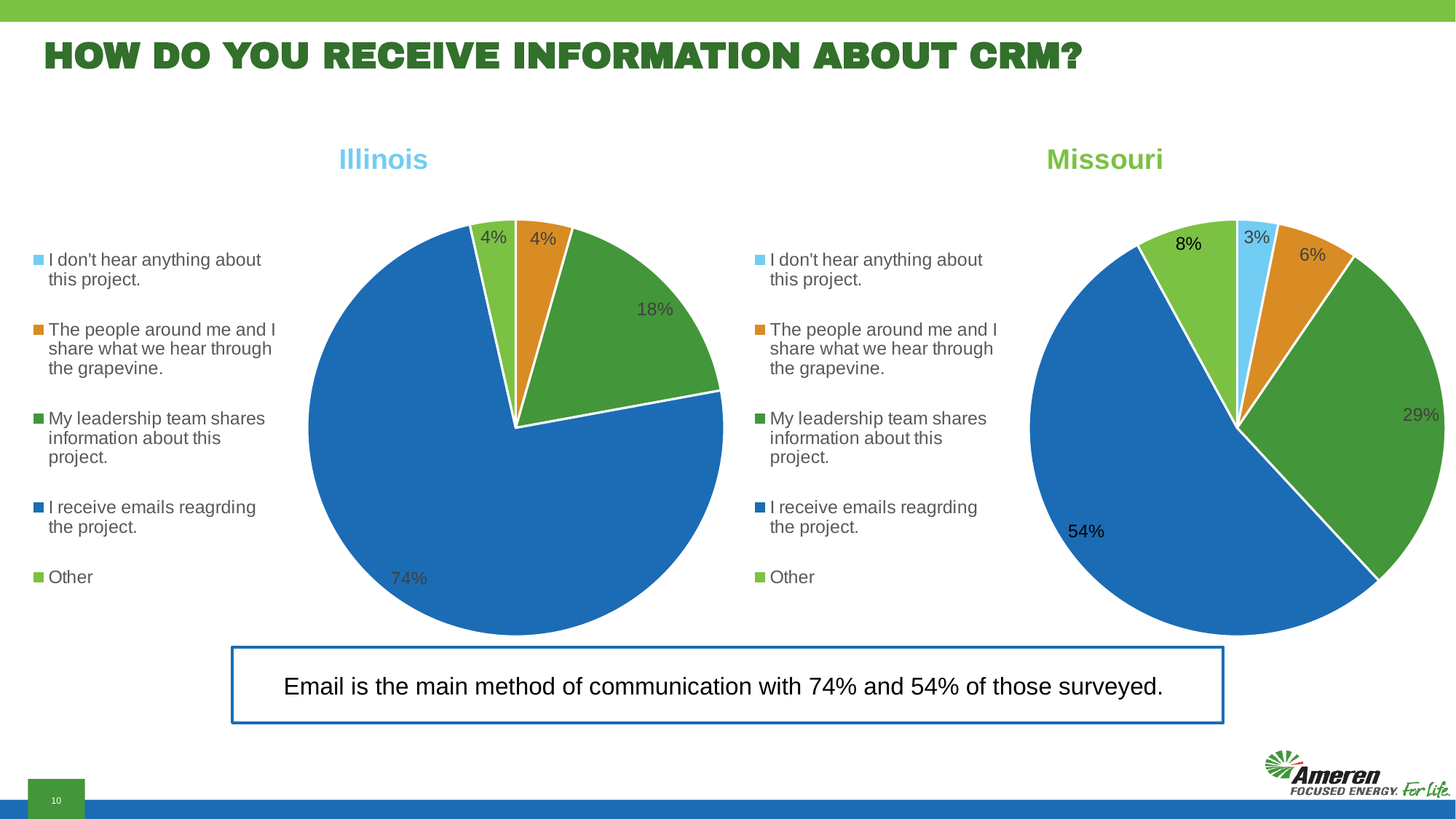

# How do you receive information about CRM?

### Chart: Illinois

| Category | Illinois |
|---|---|
| I don't hear anything about this project. | 0.0 |
| The people around me and I share what we hear through the grapevine.  | 5.0 |
| My leadership team shares information about this project.  | 20.0 |
| I receive emails reagrding the project.  | 84.0 |
| Other | 4.0 |

### Chart: Missouri

| Category | Missouri  |
|---|---|
| I don't hear anything about this project. | 2.0 |
| The people around me and I share what we hear through the grapevine.  | 4.0 |
| My leadership team shares information about this project. | 18.0 |
| I receive emails reagrding the project.  | 34.0 |
| Other | 5.0 |
Email is the main method of communication with 74% and 54% of those surveyed.